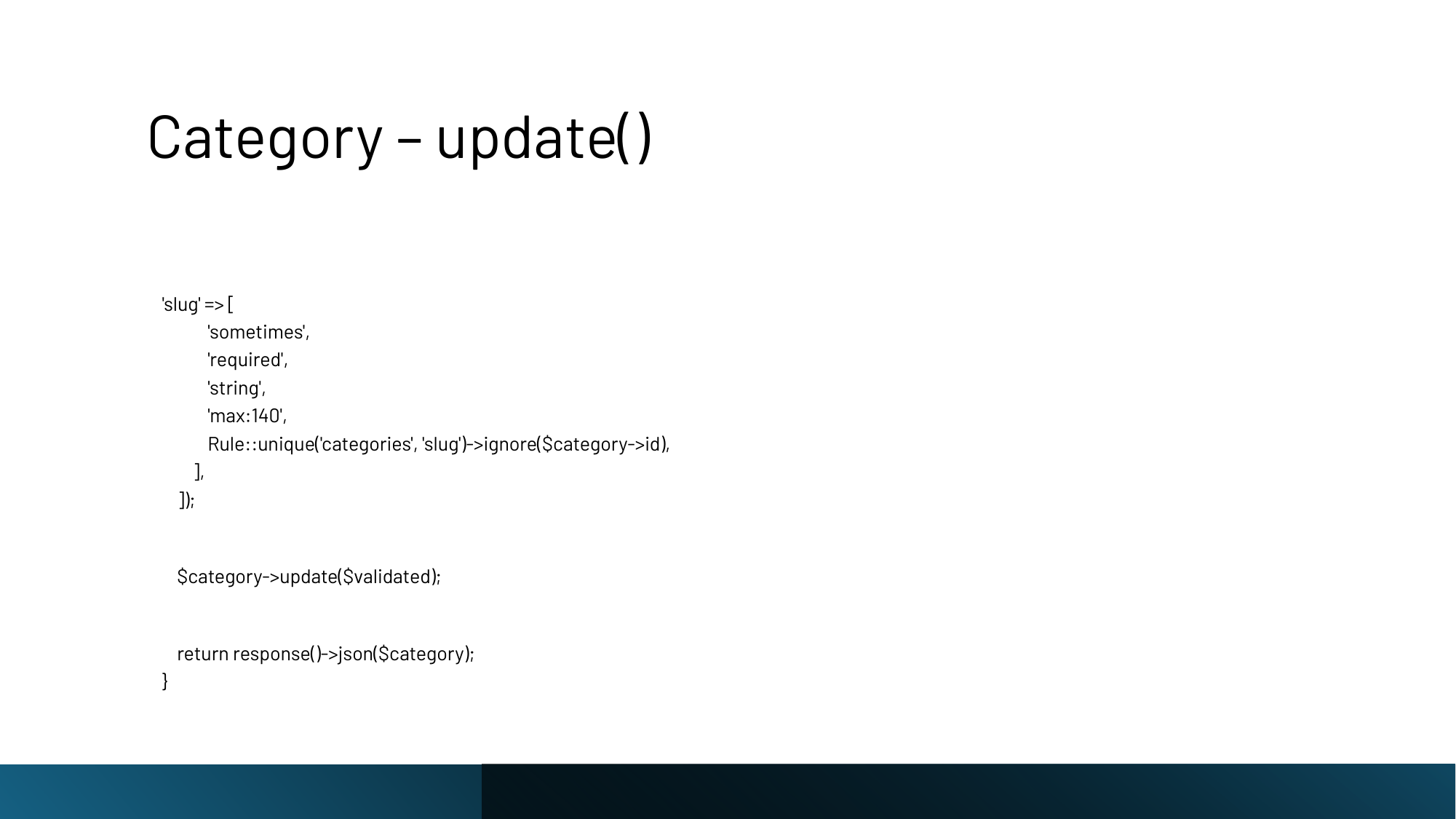

# Category – update()
    'slug' => [
                'sometimes',
                'required',
                'string',
                'max:140',
                Rule::unique('categories', 'slug')->ignore($category->id),
            ],
        ]);

        $category->update($validated);

        return response()->json($category);
    }